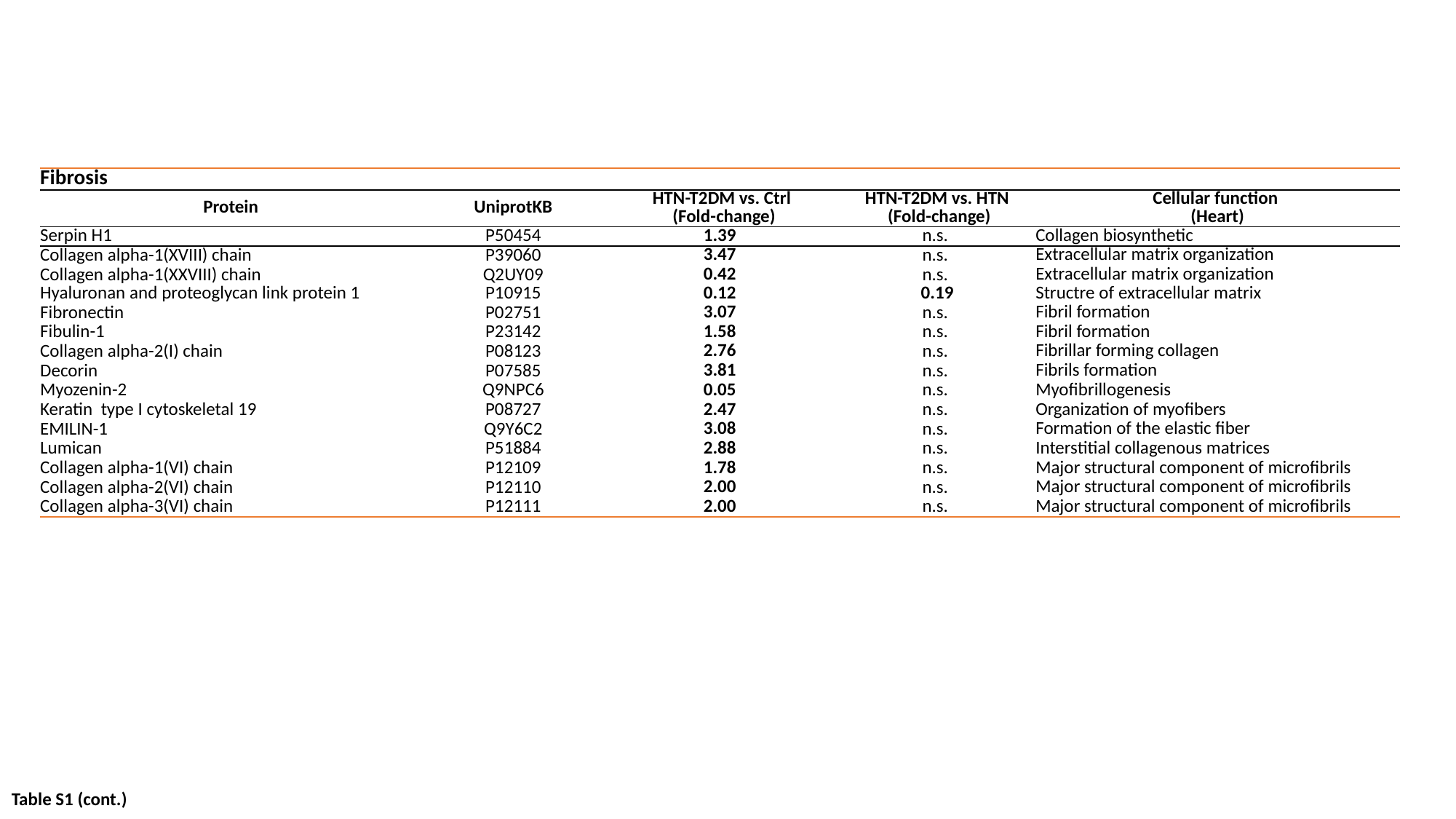

| Fibrosis |  |  |  |  |
| --- | --- | --- | --- | --- |
| Protein | UniprotKB | HTN-T2DM vs. Ctrl (Fold-change) | HTN-T2DM vs. HTN (Fold-change) | Cellular function (Heart) |
| Serpin H1 | P50454 | 1.39 | n.s. | Collagen biosynthetic |
| Collagen alpha-1(XVIII) chain | P39060 | 3.47 | n.s. | Extracellular matrix organization |
| Collagen alpha-1(XXVIII) chain | Q2UY09 | 0.42 | n.s. | Extracellular matrix organization |
| Hyaluronan and proteoglycan link protein 1 | P10915 | 0.12 | 0.19 | Structre of extracellular matrix |
| Fibronectin | P02751 | 3.07 | n.s. | Fibril formation |
| Fibulin-1 | P23142 | 1.58 | n.s. | Fibril formation |
| Collagen alpha-2(I) chain | P08123 | 2.76 | n.s. | Fibrillar forming collagen |
| Decorin | P07585 | 3.81 | n.s. | Fibrils formation |
| Myozenin-2 | Q9NPC6 | 0.05 | n.s. | Myofibrillogenesis |
| Keratin type I cytoskeletal 19 | P08727 | 2.47 | n.s. | Organization of myofibers |
| EMILIN-1 | Q9Y6C2 | 3.08 | n.s. | Formation of the elastic fiber |
| Lumican | P51884 | 2.88 | n.s. | Interstitial collagenous matrices |
| Collagen alpha-1(VI) chain | P12109 | 1.78 | n.s. | Major structural component of microfibrils |
| Collagen alpha-2(VI) chain | P12110 | 2.00 | n.s. | Major structural component of microfibrils |
| Collagen alpha-3(VI) chain | P12111 | 2.00 | n.s. | Major structural component of microfibrils |
Table S1 (cont.)